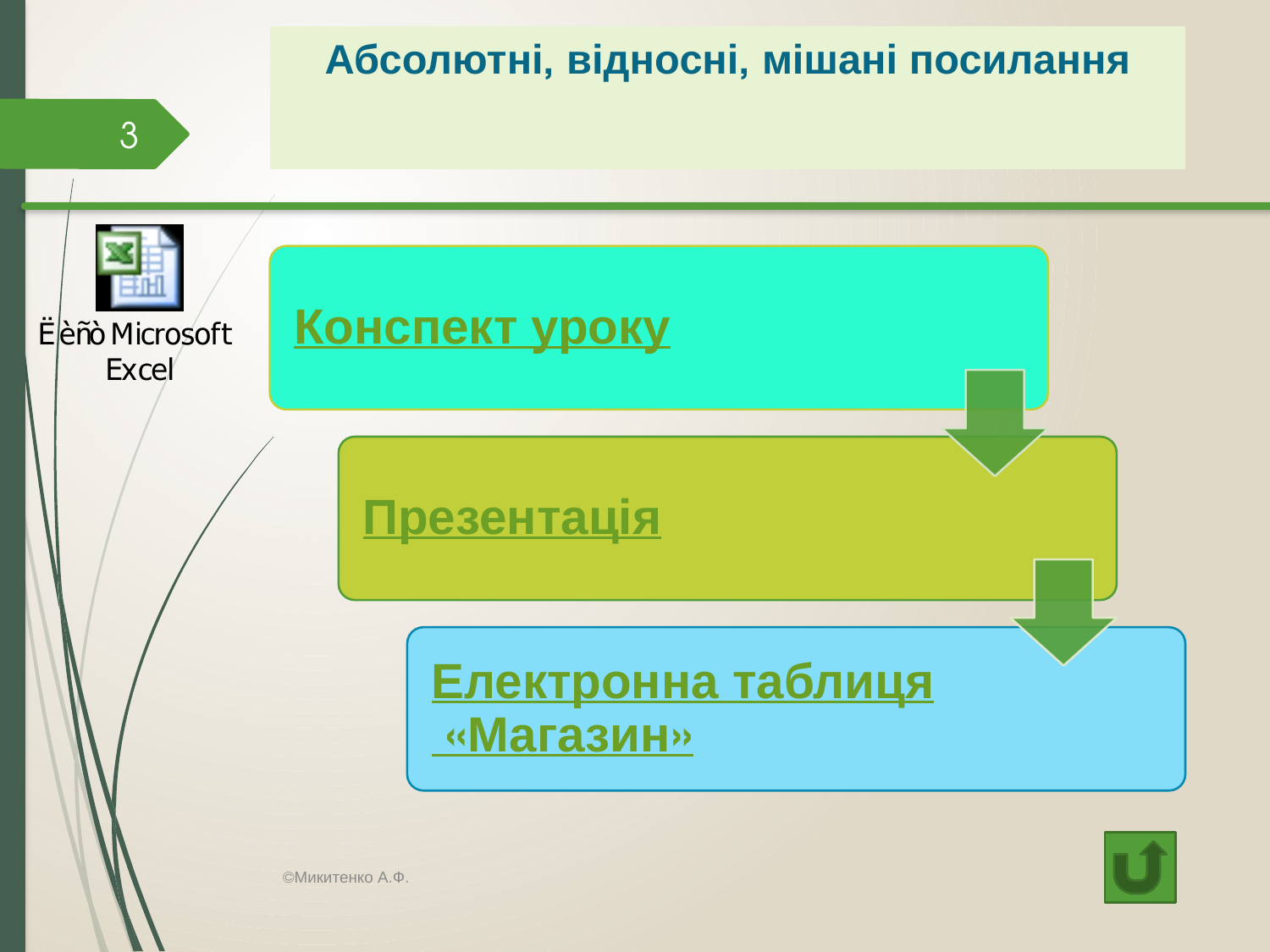

# Абсолютні, відносні, мішані посилання
3
Конспект уроку
Презентація
Електронна таблиця «Магазин»

©Микитенко А.Ф.